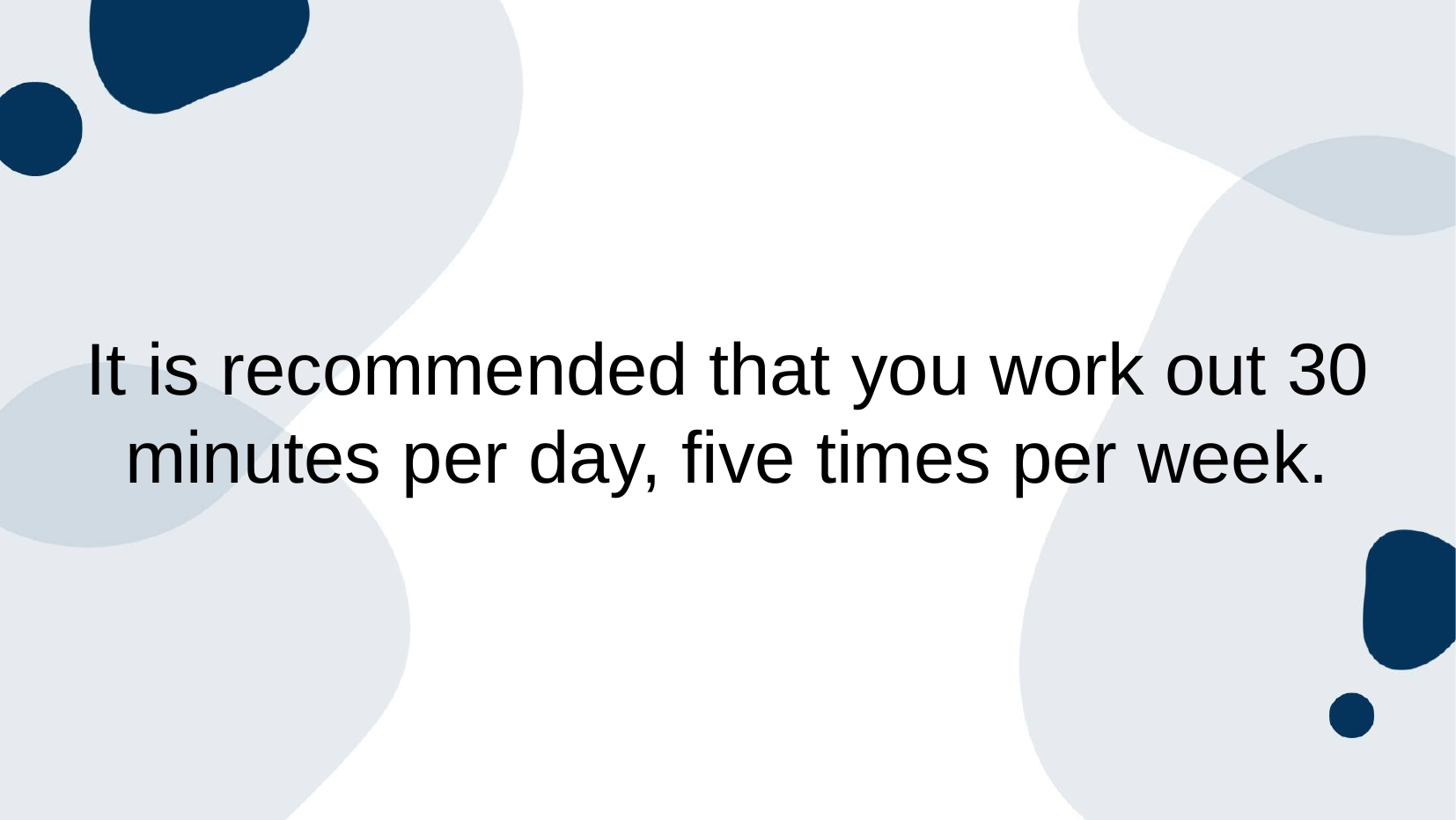

# It is recommended that you work out 30 minutes per day, five times per week.